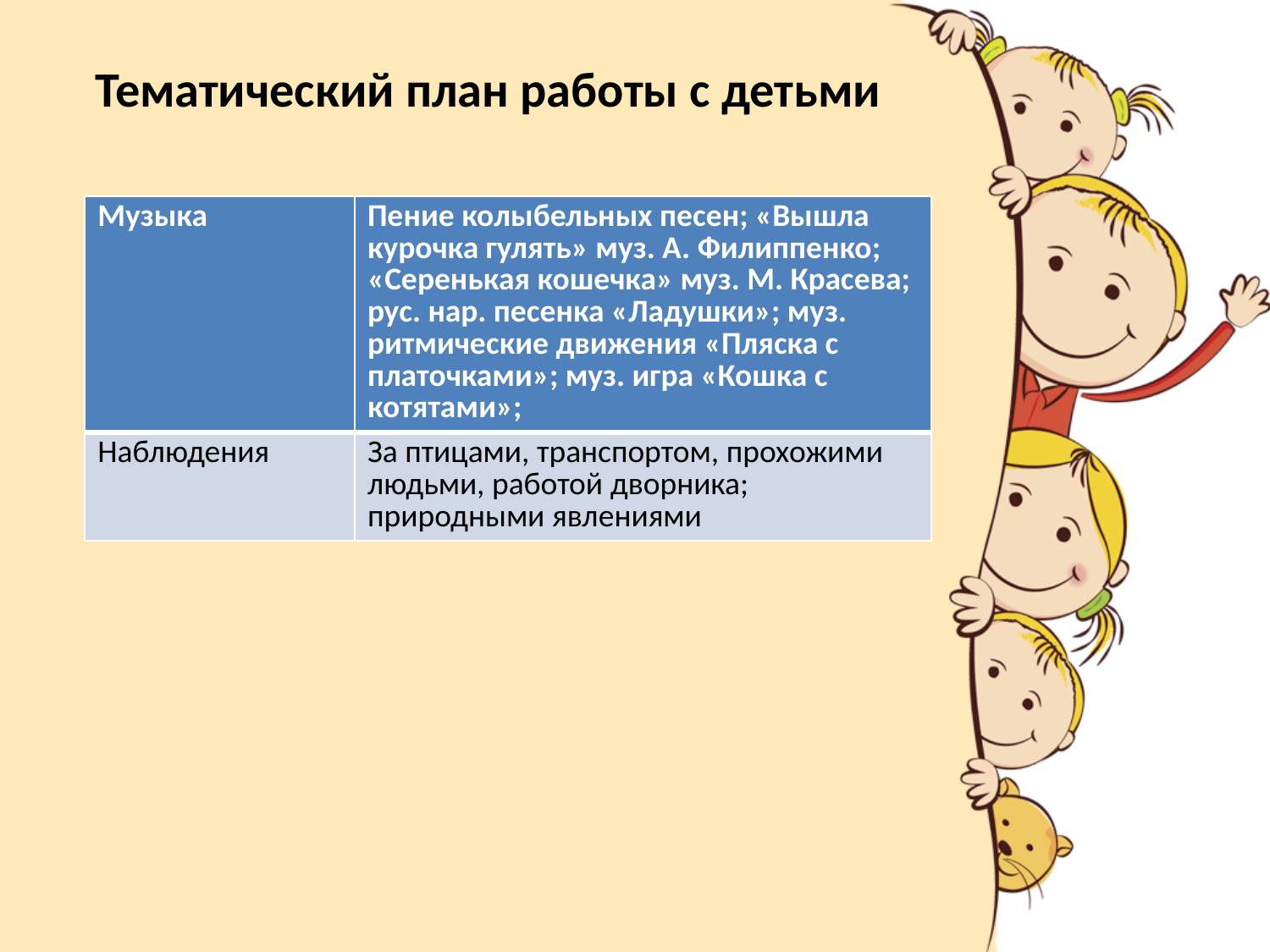

# Тематический план работы с детьми

| Музыка | Пение колыбельных песен; «Вышла курочка гулять» муз. А. Филиппенко; «Серенькая кошечка» муз. М. Красева; рус. нар. песенка «Ладушки»; муз. ритмические движения «Пляска с платочками»; муз. игра «Кошка с котятами»; |
| --- | --- |
| Наблюдения | За птицами, транспортом, прохожими людьми, работой дворника; природными явлениями |